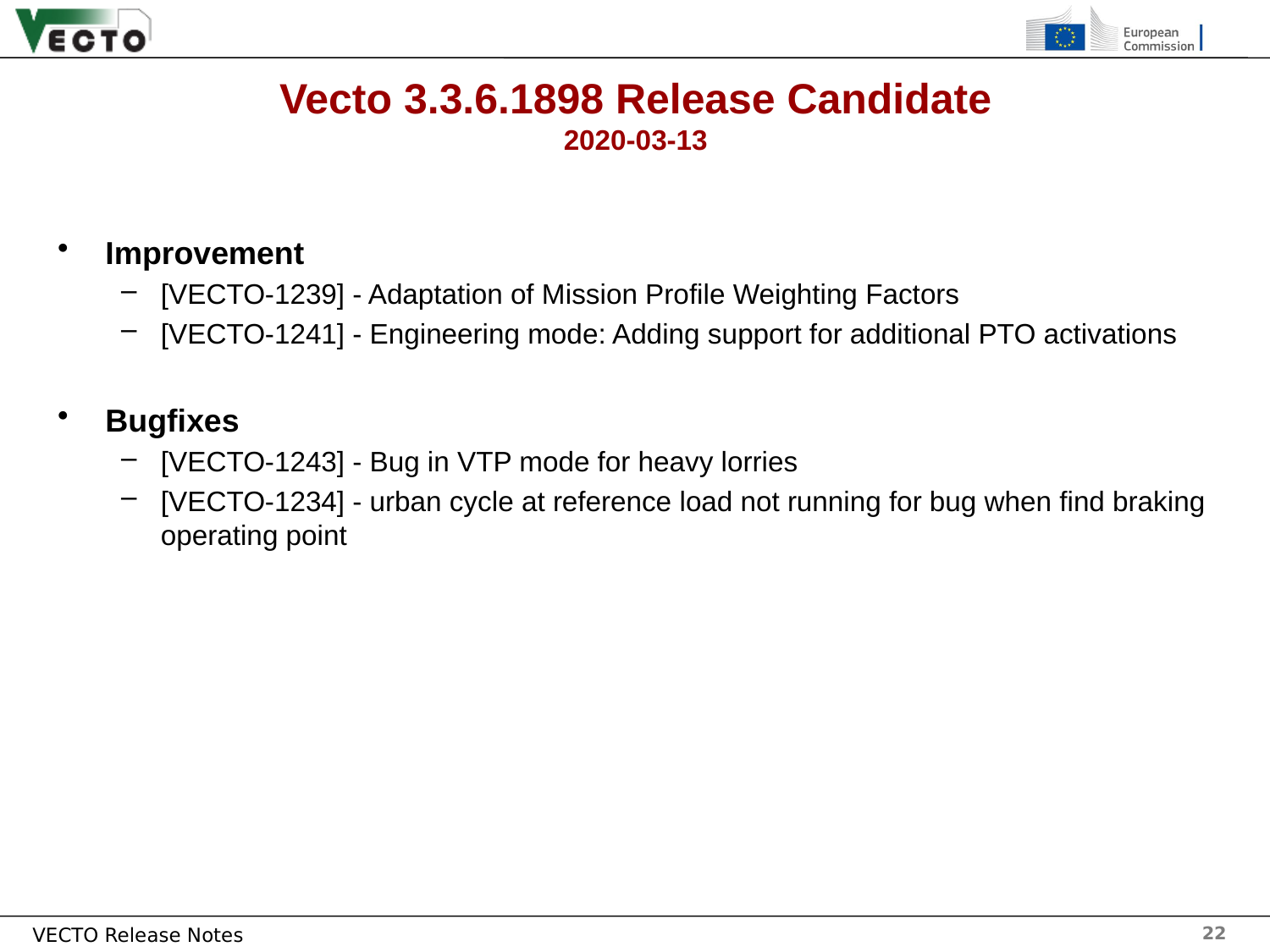

# Vecto 3.3.6.1898 Release Candidate 2020-03-13
Improvement
[VECTO-1239] - Adaptation of Mission Profile Weighting Factors
[VECTO-1241] - Engineering mode: Adding support for additional PTO activations

Bugfixes
[VECTO-1243] - Bug in VTP mode for heavy lorries
[VECTO-1234] - urban cycle at reference load not running for bug when find braking operating point